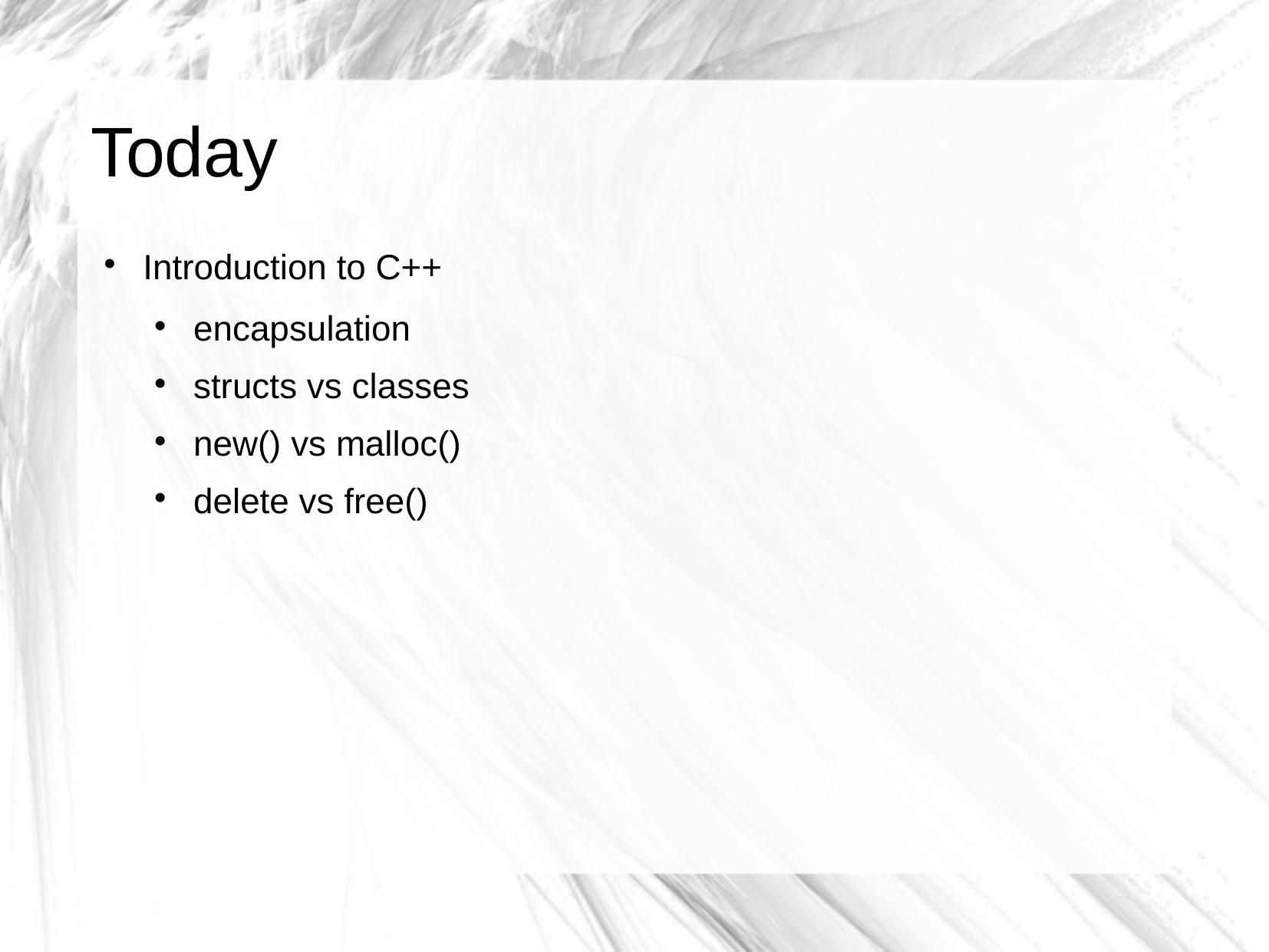

# Today
Introduction to C++
encapsulation
structs vs classes
new() vs malloc()
delete vs free()